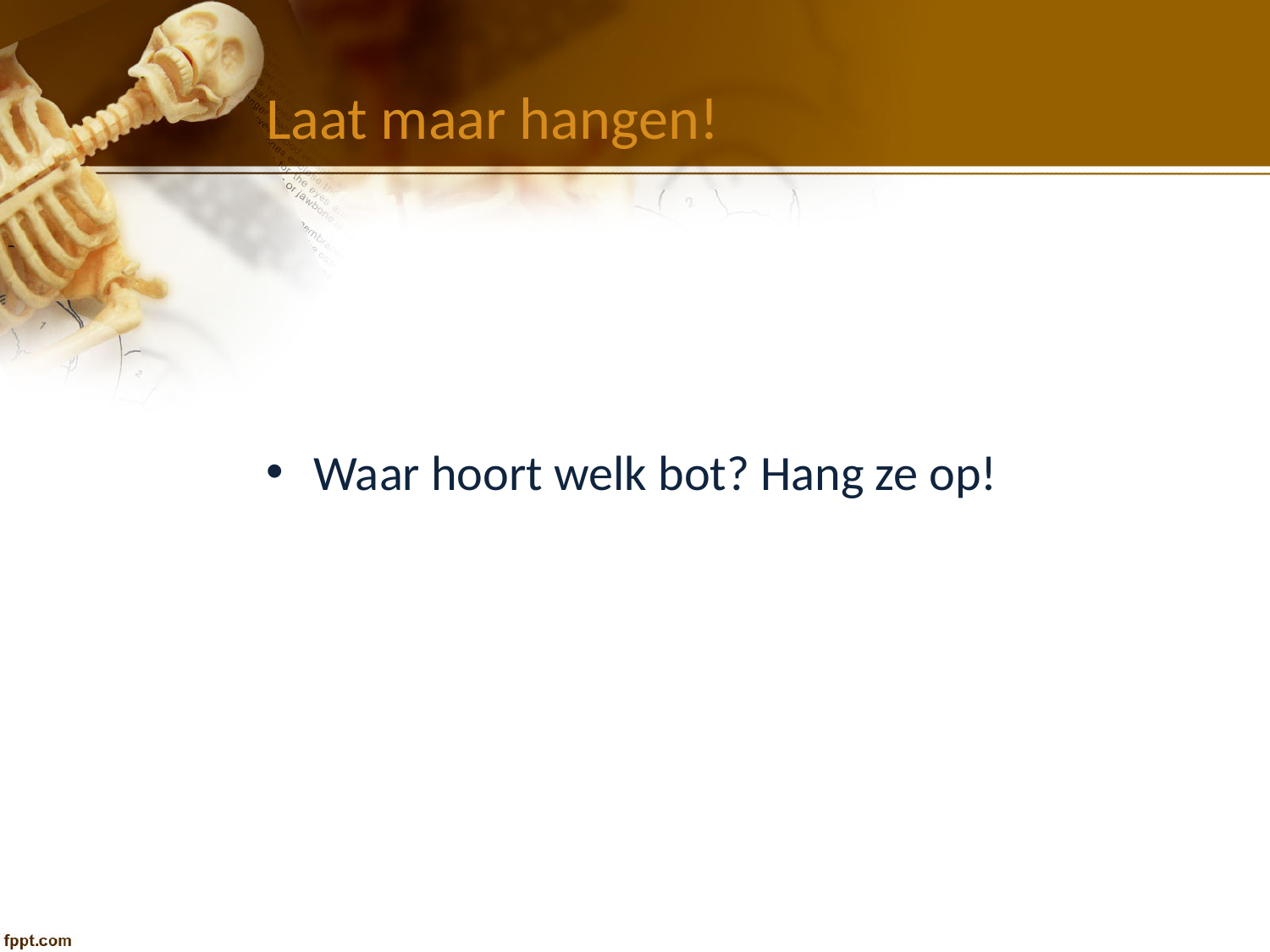

# Laat maar hangen!

Waar hoort welk bot? Hang ze op!